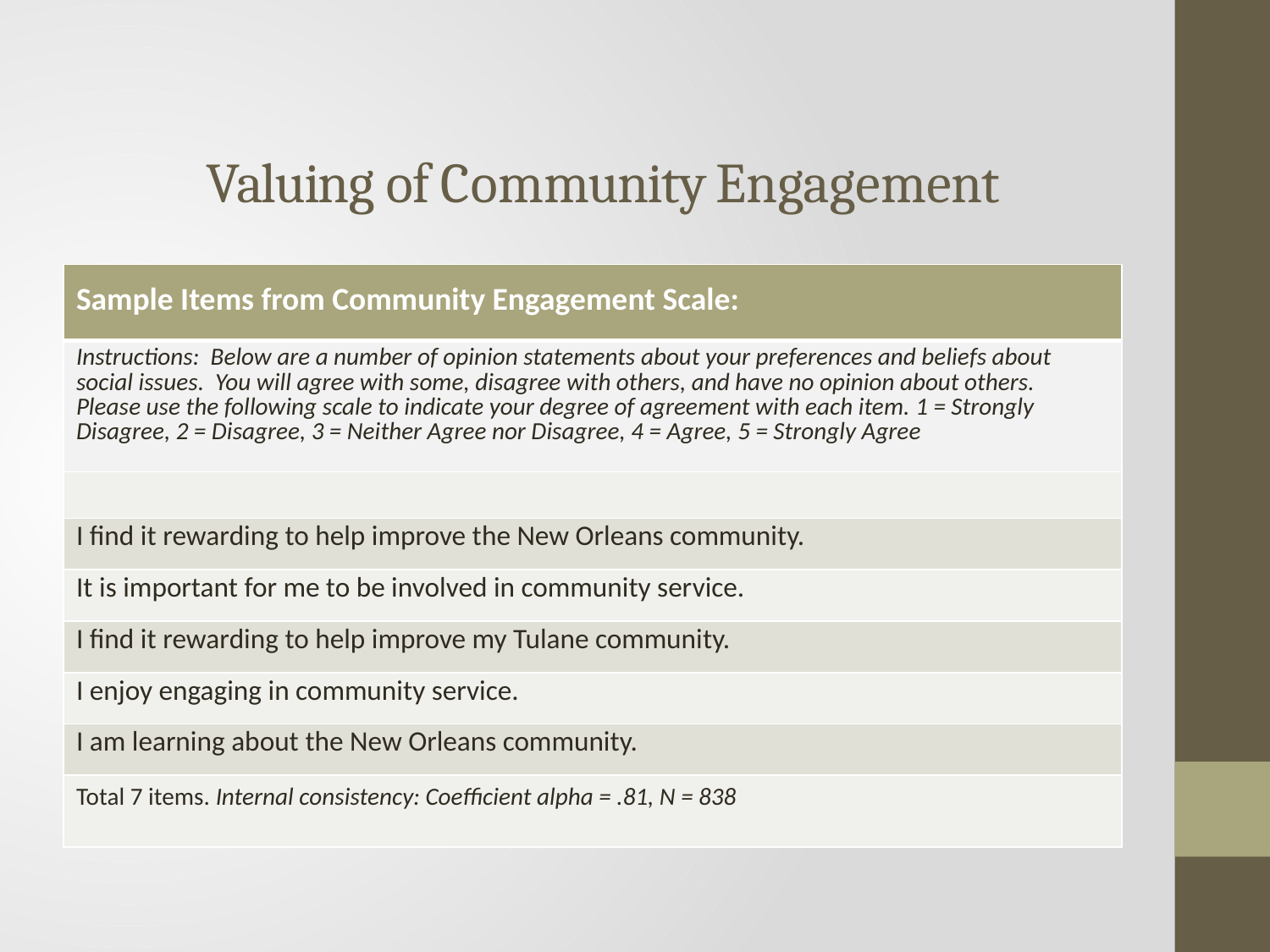

# Valuing of Community Engagement
| Sample Items from Community Engagement Scale: |
| --- |
| Instructions: Below are a number of opinion statements about your preferences and beliefs about social issues. You will agree with some, disagree with others, and have no opinion about others. Please use the following scale to indicate your degree of agreement with each item. 1 = Strongly Disagree, 2 = Disagree, 3 = Neither Agree nor Disagree, 4 = Agree, 5 = Strongly Agree |
|  |
| I find it rewarding to help improve the New Orleans community. |
| It is important for me to be involved in community service. |
| I find it rewarding to help improve my Tulane community. |
| I enjoy engaging in community service. |
| I am learning about the New Orleans community. |
| Total 7 items. Internal consistency: Coefficient alpha = .81, N = 838 |